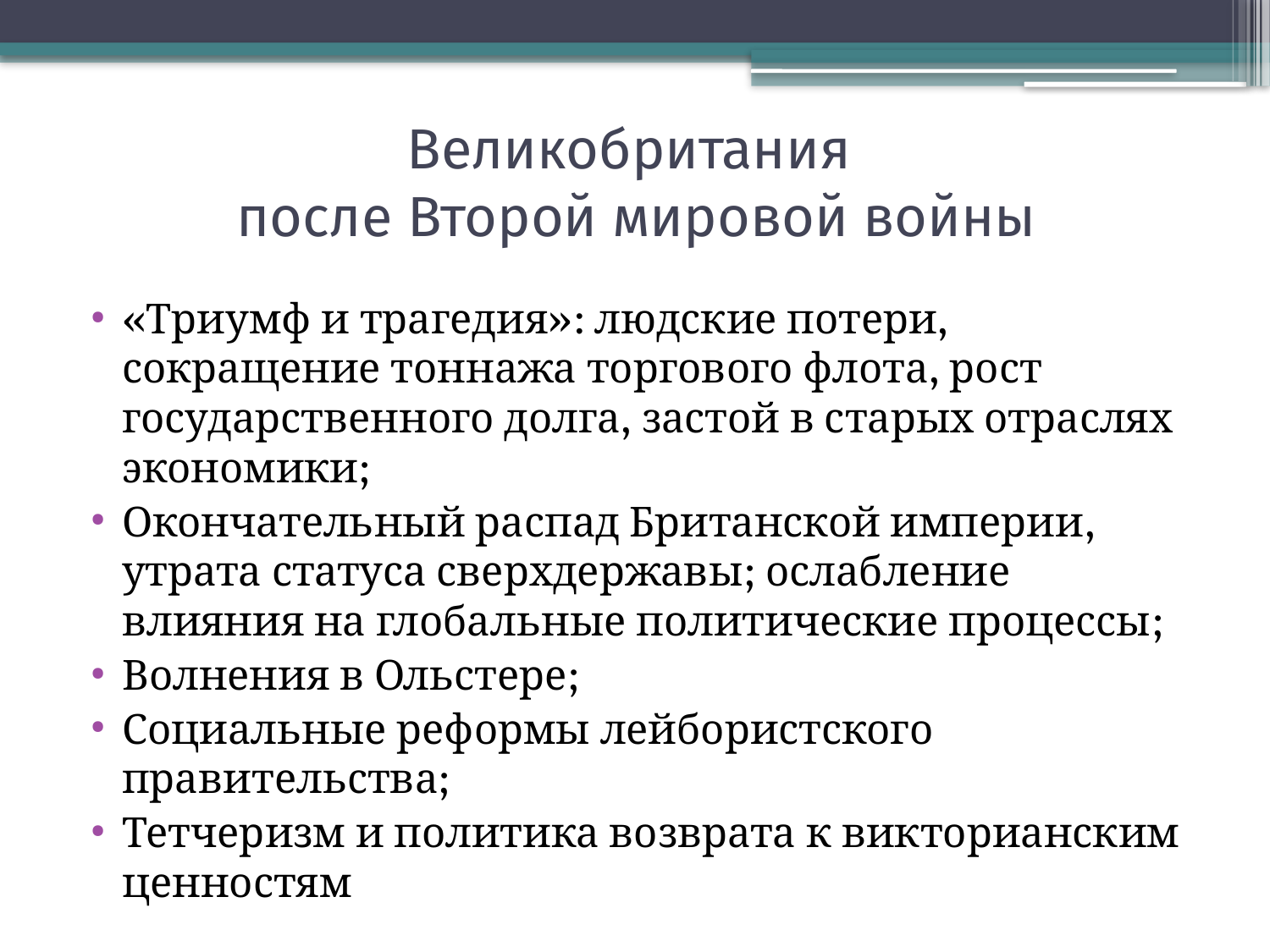

# Великобритания после Второй мировой войны
«Триумф и трагедия»: людские потери, сокращение тоннажа торгового флота, рост государственного долга, застой в старых отраслях экономики;
Окончательный распад Британской империи, утрата статуса сверхдержавы; ослабление влияния на глобальные политические процессы;
Волнения в Ольстере;
Социальные реформы лейбористского правительства;
Тетчеризм и политика возврата к викторианским ценностям